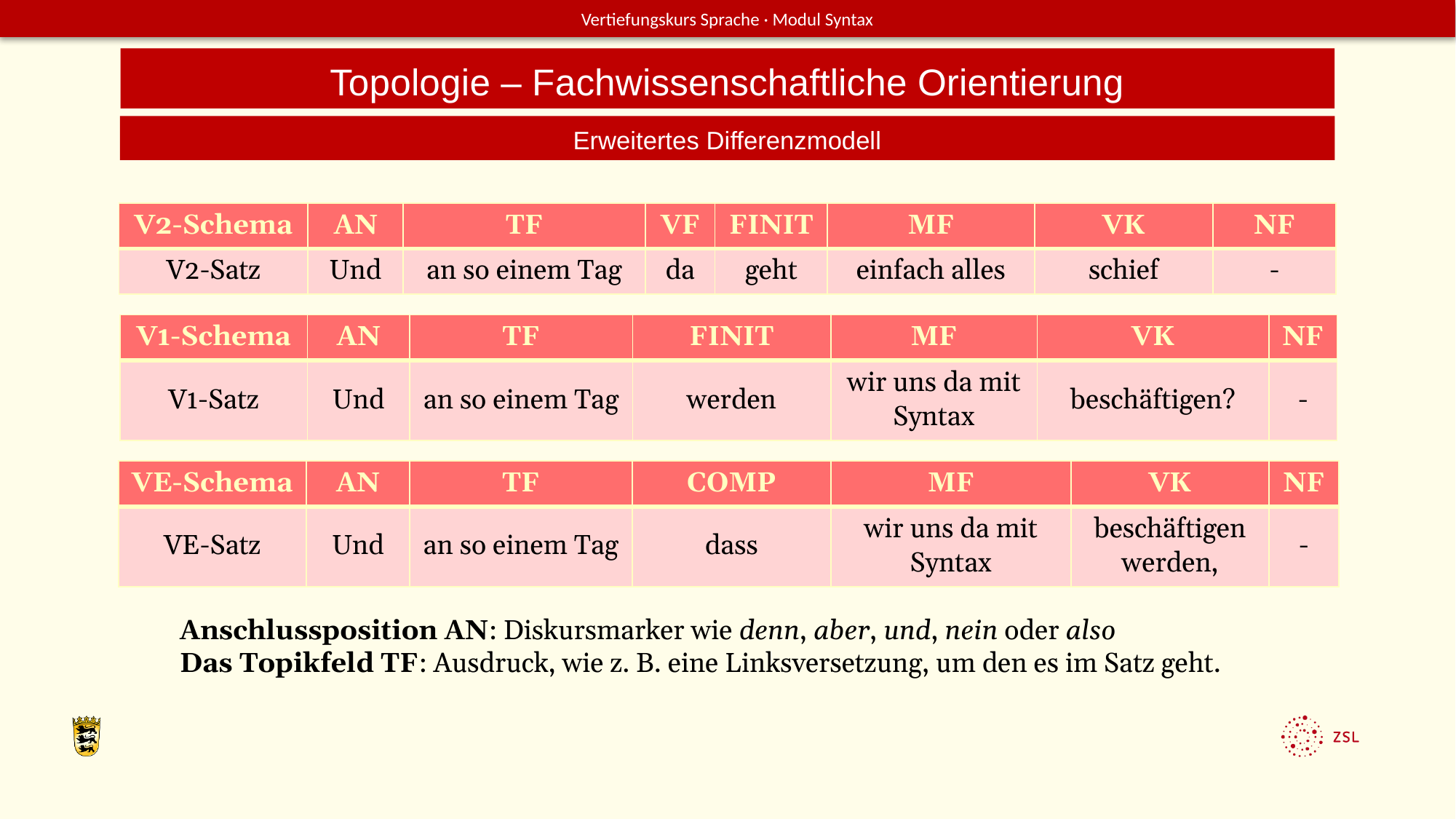

Topologie – Fachwissenschaftliche Orientierung
Erweitertes Differenzmodell
| V2-Schema | AN | TF | VF | FINIT | MF | VK | NF |
| --- | --- | --- | --- | --- | --- | --- | --- |
| V2-Satz | Und | an so einem Tag | da | geht | einfach alles | schief | - |
| V1-Schema | AN | TF | FINIT | MF | VK | NF |
| --- | --- | --- | --- | --- | --- | --- |
| V1-Satz | Und | an so einem Tag | werden | wir uns da mit Syntax | beschäftigen? | - |
| VE-Schema | AN | TF | COMP | MF | VK | NF |
| --- | --- | --- | --- | --- | --- | --- |
| VE-Satz | Und | an so einem Tag | dass | wir uns da mit Syntax | beschäftigen werden, | - |
Anschlussposition AN: Diskursmarker wie denn, aber, und, nein oder also
Das Topikfeld TF: Ausdruck, wie z. B. eine Linksversetzung, um den es im Satz geht.